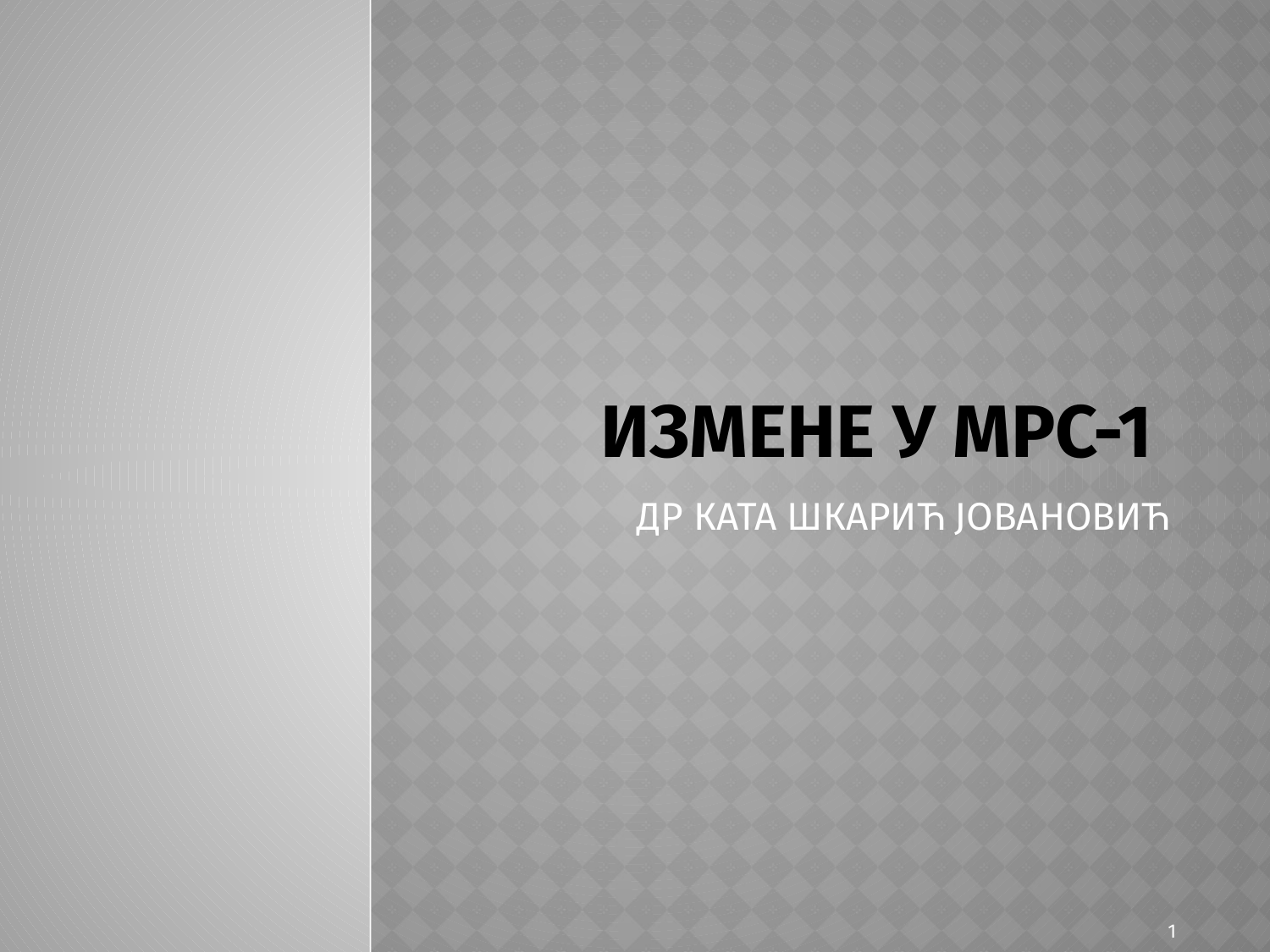

# ИЗМЕНЕ У МРС-1
ДР КАТА ШКАРИЋ ЈОВАНОВИЋ
1